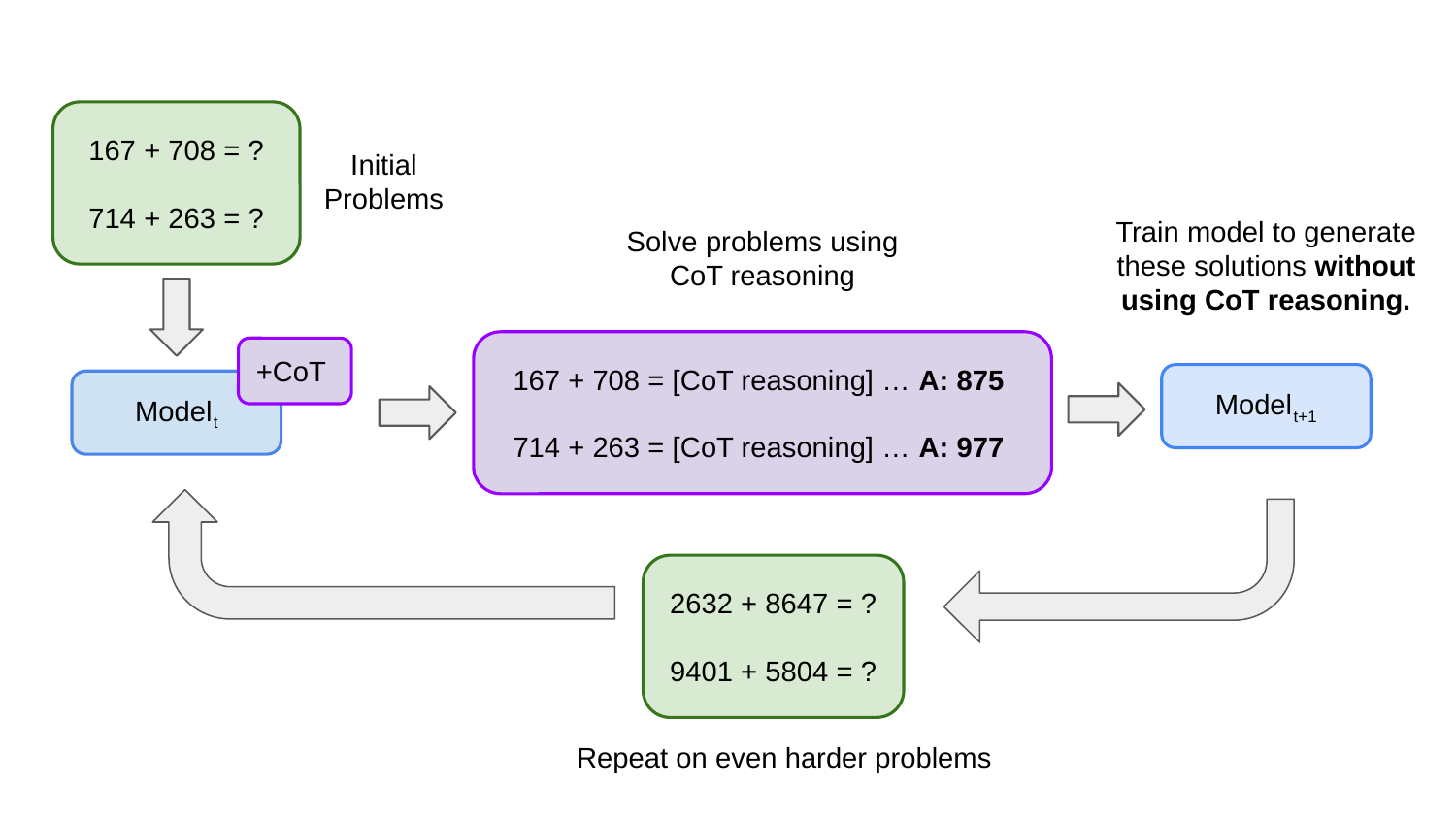

167 + 708 = ?
714 + 263 = ?
Initial Problems
Train model to generate these solutions without using CoT reasoning.
Solve problems using CoT reasoning

167 + 708 = [CoT reasoning] … A: 875
714 + 263 = [CoT reasoning] … A: 977

+CoT
Model t+1
Model t

2632 + 8647 = ?
9401 + 5804 = ?
Repeat on even harder problems